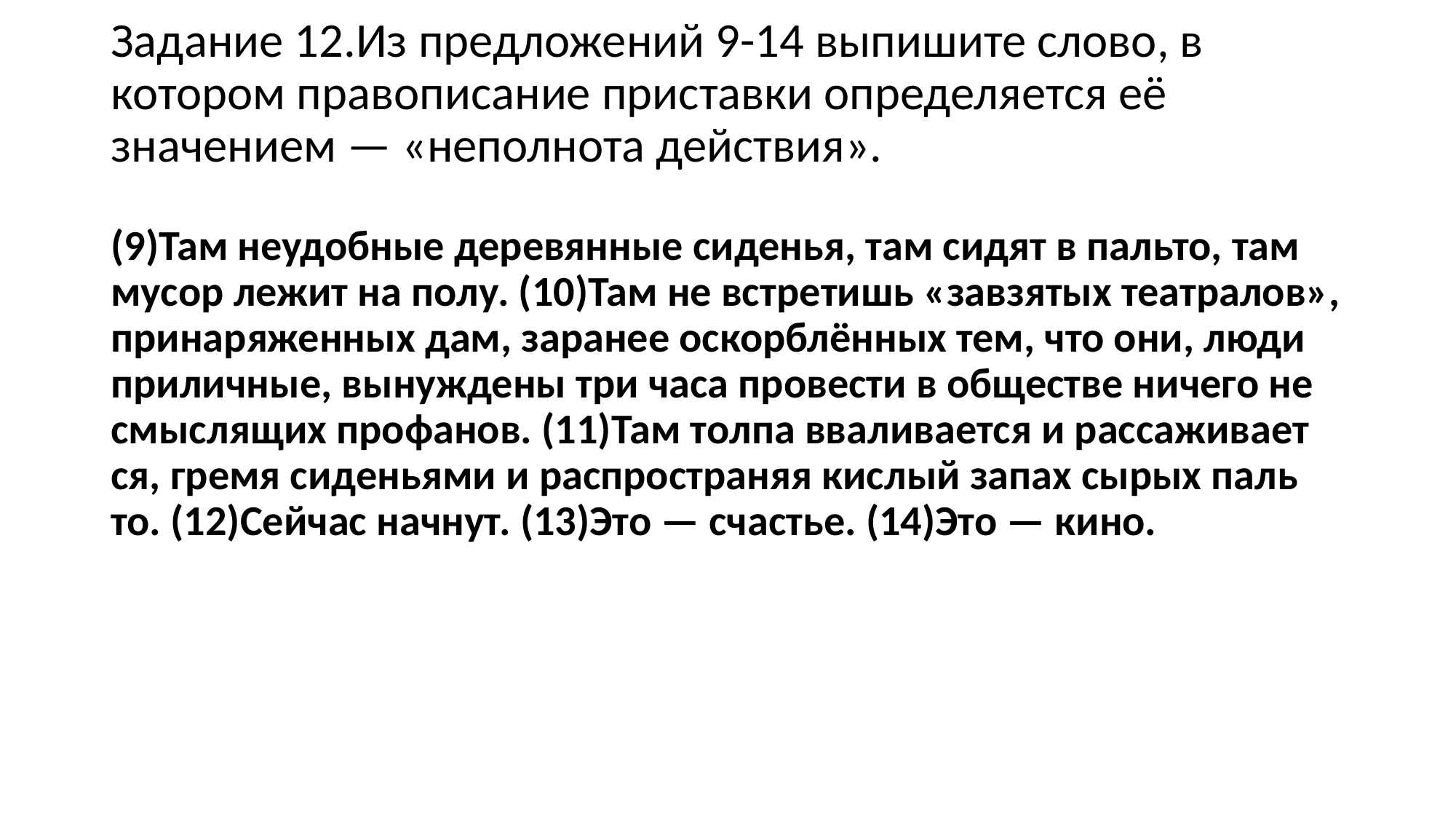

# Задание 12.Из предложений 9-14 выпишите слово, в котором правописание приставки определяется её значением — «неполнота действия».
(9)Там не­удоб­ные де­ре­вян­ные си­де­нья, там сидят в паль­то, там мусор лежит на полу. (10)Там не встре­тишь «за­взя­тых те­ат­ра­лов», при­на­ря­жен­ных дам, за­ра­нее оскорблённых тем, что они, люди при­лич­ные, вы­нуж­де­ны три часа про­ве­сти в об­ще­стве ни­че­го не смыс­ля­щих про­фа­нов. (11)Там толпа вва­ли­ва­ет­ся и рас­са­жи­ва­ет­ся, гремя си­де­нья­ми и рас­про­стра­няя кис­лый запах сырых паль­то. (12)Сей­час нач­нут. (13)Это — сча­стье. (14)Это — кино.